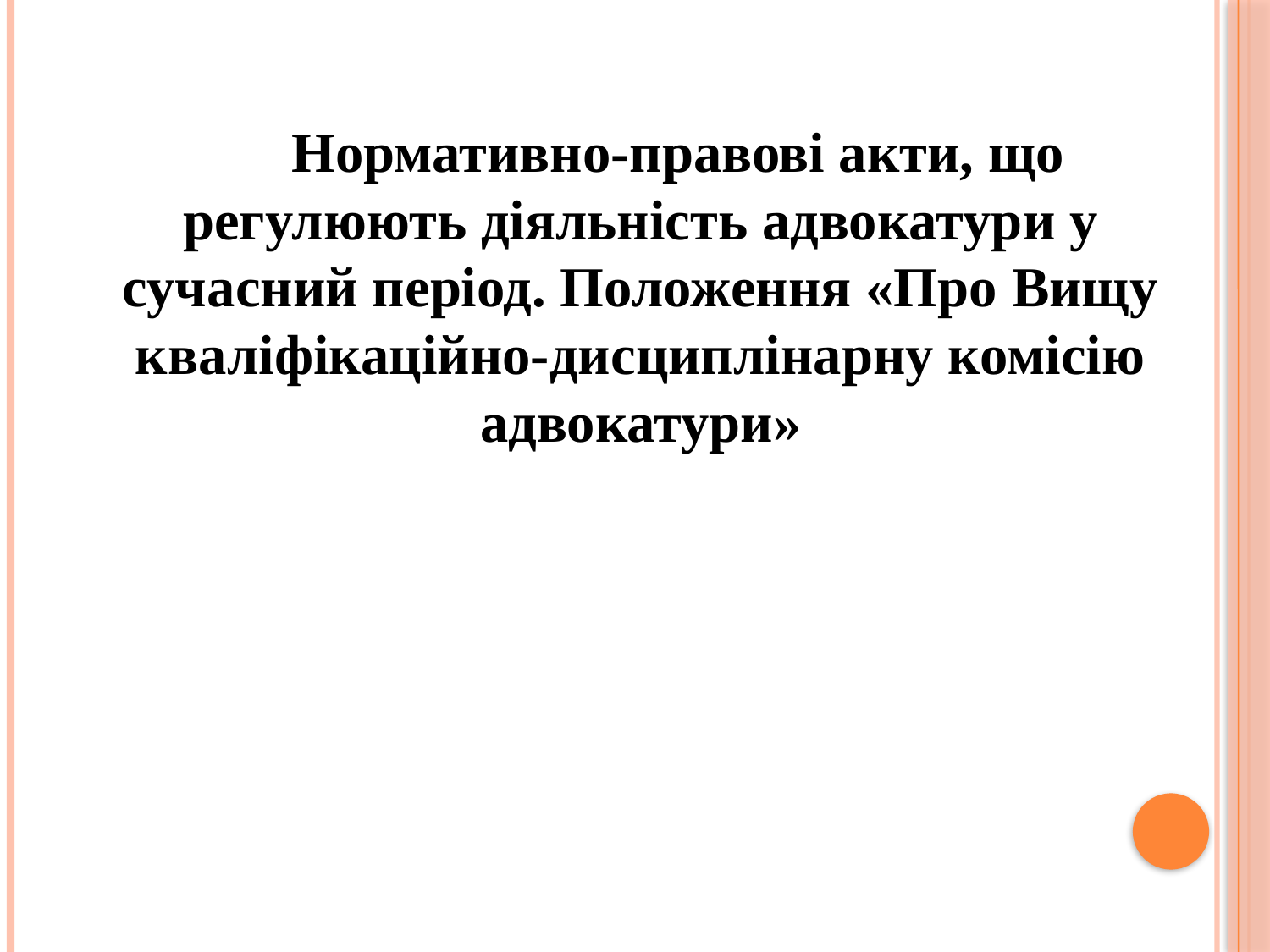

Нормативно-правові акти, що регулюють діяльність адвокатури у сучасний період. Положення «Про Вищу кваліфікаційно-дисциплінарну комісію адвокатури»